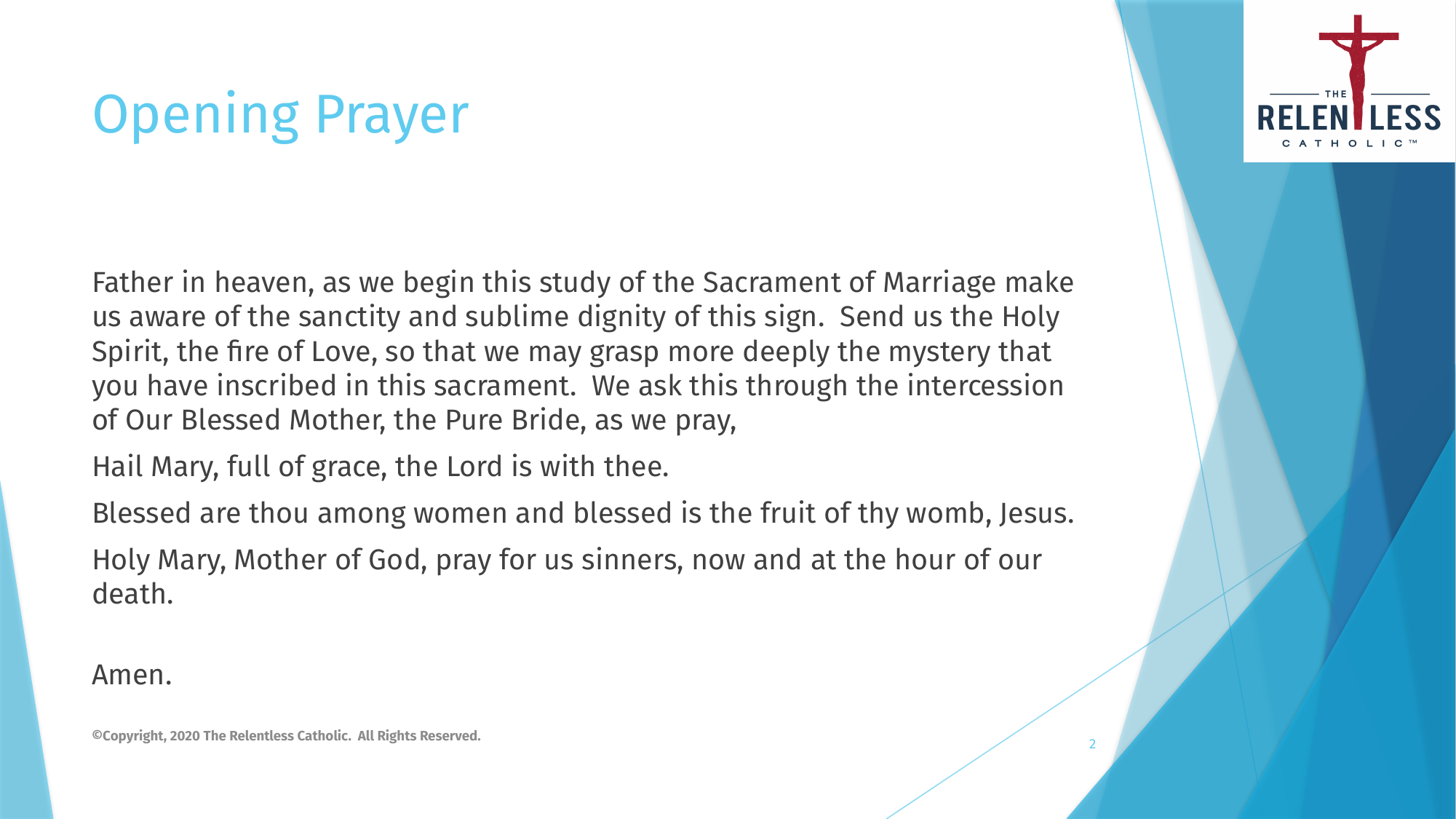

# Opening Prayer
Father in heaven, as we begin this study of the Sacrament of Marriage make us aware of the sanctity and sublime dignity of this sign.  Send us the Holy Spirit, the fire of Love, so that we may grasp more deeply the mystery that you have inscribed in this sacrament.  We ask this through the intercession of Our Blessed Mother, the Pure Bride, as we pray,
Hail Mary, full of grace, the Lord is with thee.
Blessed are thou among women and blessed is the fruit of thy womb, Jesus.
Holy Mary, Mother of God, pray for us sinners, now and at the hour of our death.
Amen.

©Copyright, 2020 The Relentless Catholic.  All Rights Reserved.

2